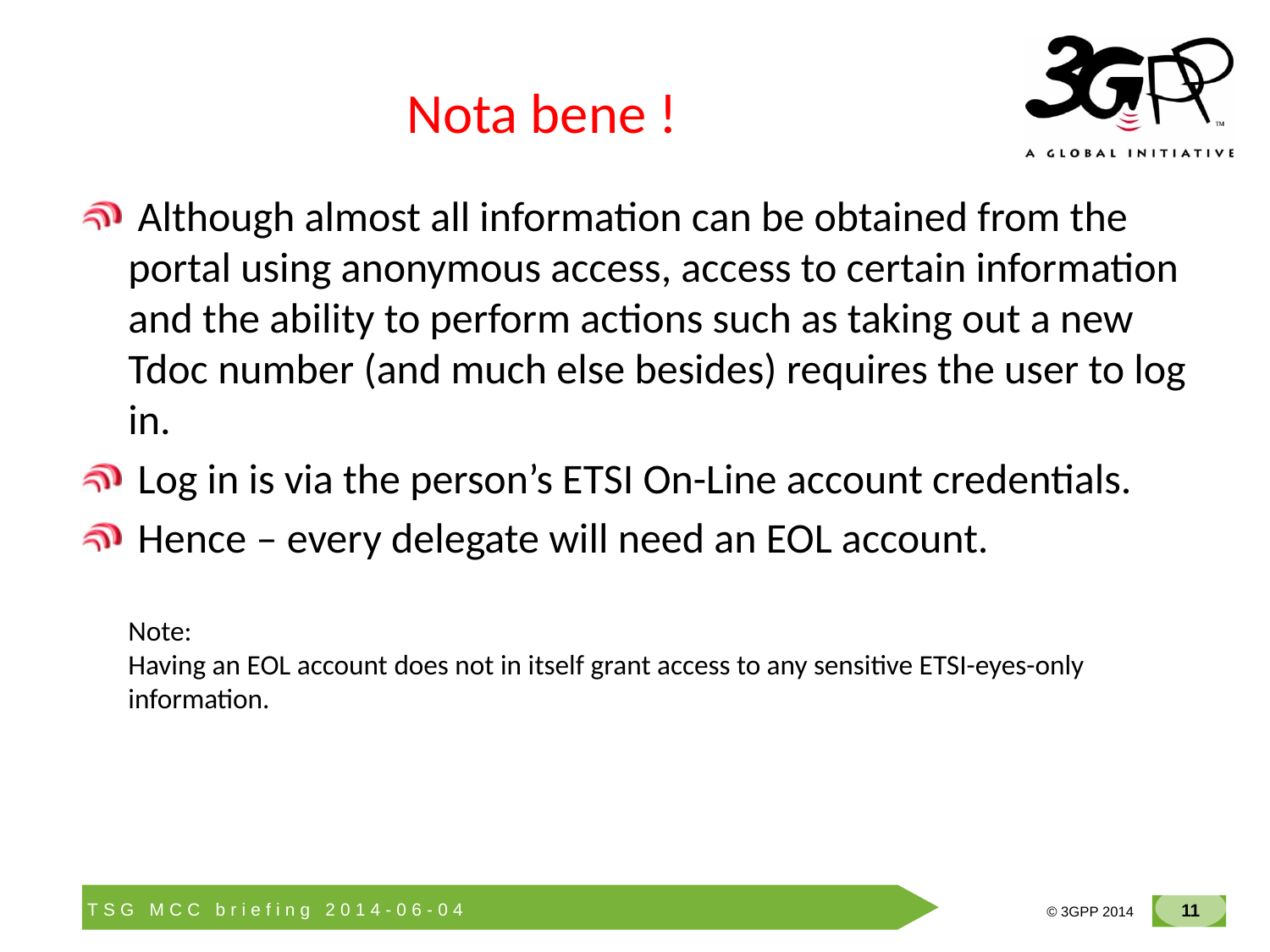

# Nota bene !
 Although almost all information can be obtained from the portal using anonymous access, access to certain information and the ability to perform actions such as taking out a new Tdoc number (and much else besides) requires the user to log in.
 Log in is via the person’s ETSI On-Line account credentials.
 Hence – every delegate will need an EOL account.
Note:
Having an EOL account does not in itself grant access to any sensitive ETSI-eyes-only information.